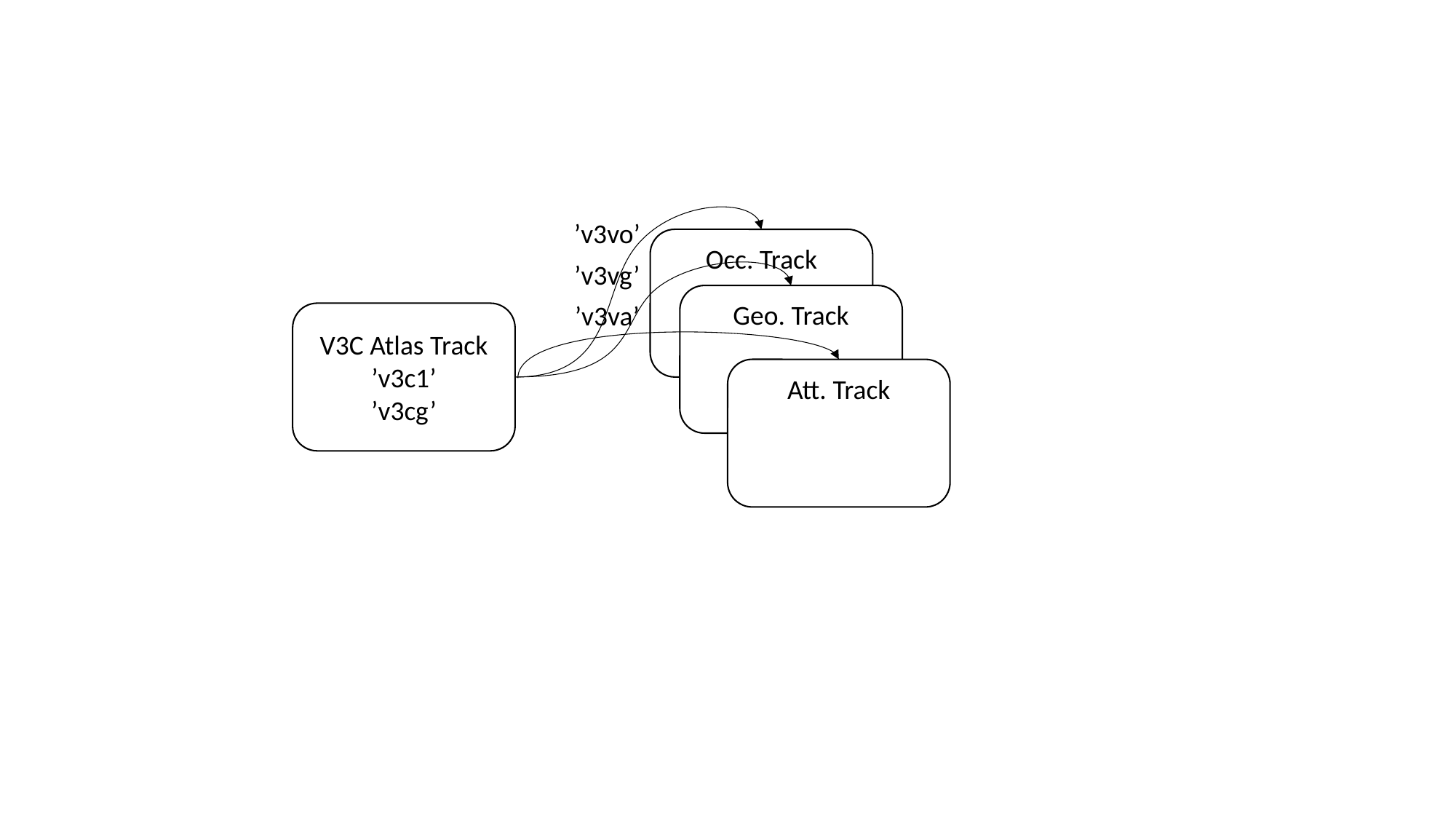

’v3vo’
Occ. Track

’v3vg’
Geo. Track

’v3va’
V3C Atlas Track
’v3c1’
’v3cg’
Att. Track